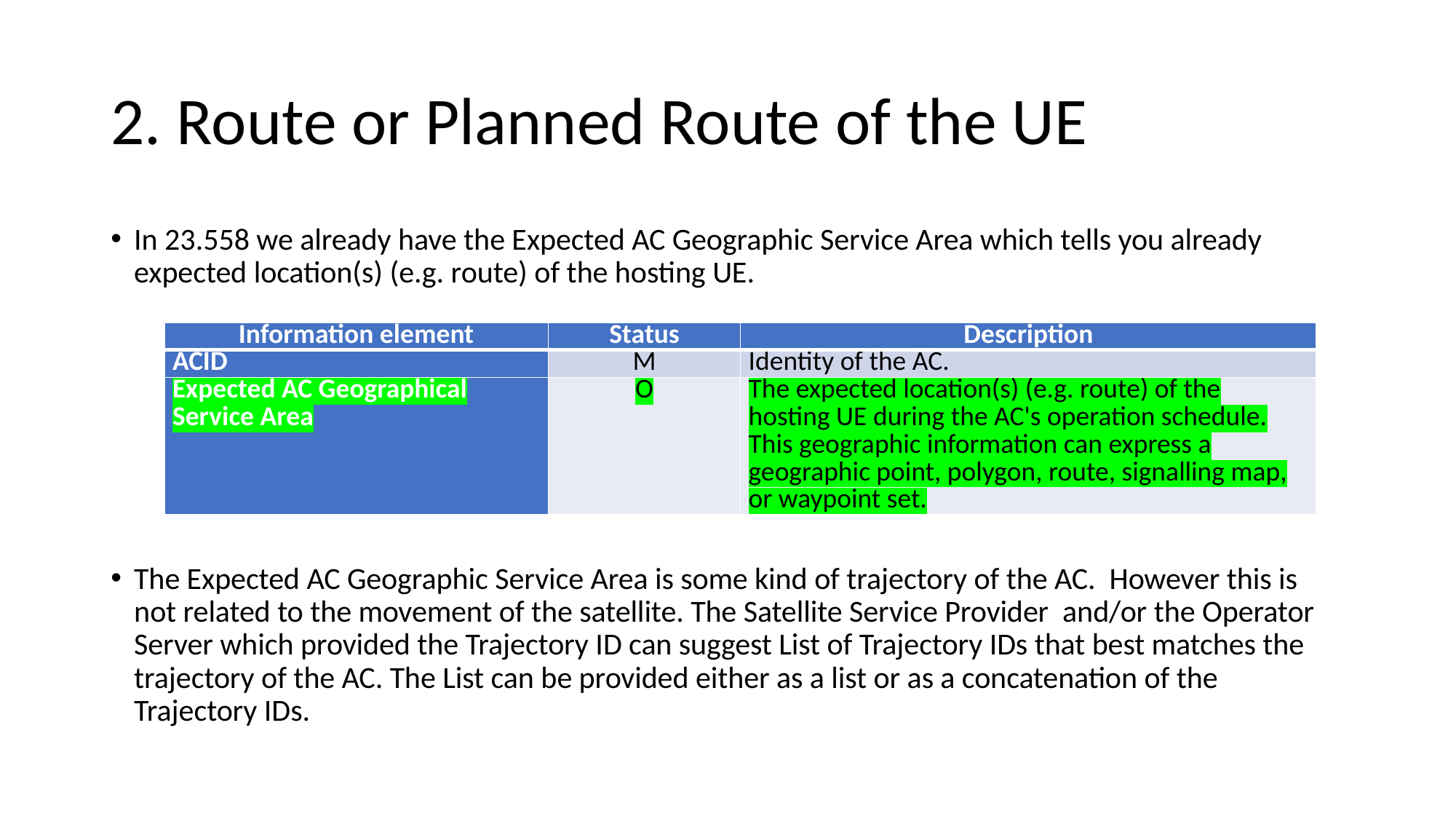

# 2. Route or Planned Route of the UE
In 23.558 we already have the Expected AC Geographic Service Area which tells you already expected location(s) (e.g. route) of the hosting UE.

The Expected AC Geographic Service Area is some kind of trajectory of the AC.  However this is not related to the movement of the satellite. The Satellite Service Provider  and/or the Operator Server which provided the Trajectory ID can suggest List of Trajectory IDs that best matches the trajectory of the AC. The List can be provided either as a list or as a concatenation of the Trajectory IDs.

| Information element | Status | Description |
| --- | --- | --- |
| ACID | M | Identity of the AC. |
| Expected AC Geographical Service Area | O | The expected location(s) (e.g. route) of the hosting UE during the AC's operation schedule. This geographic information can express a geographic point, polygon, route, signalling map, or waypoint set. |